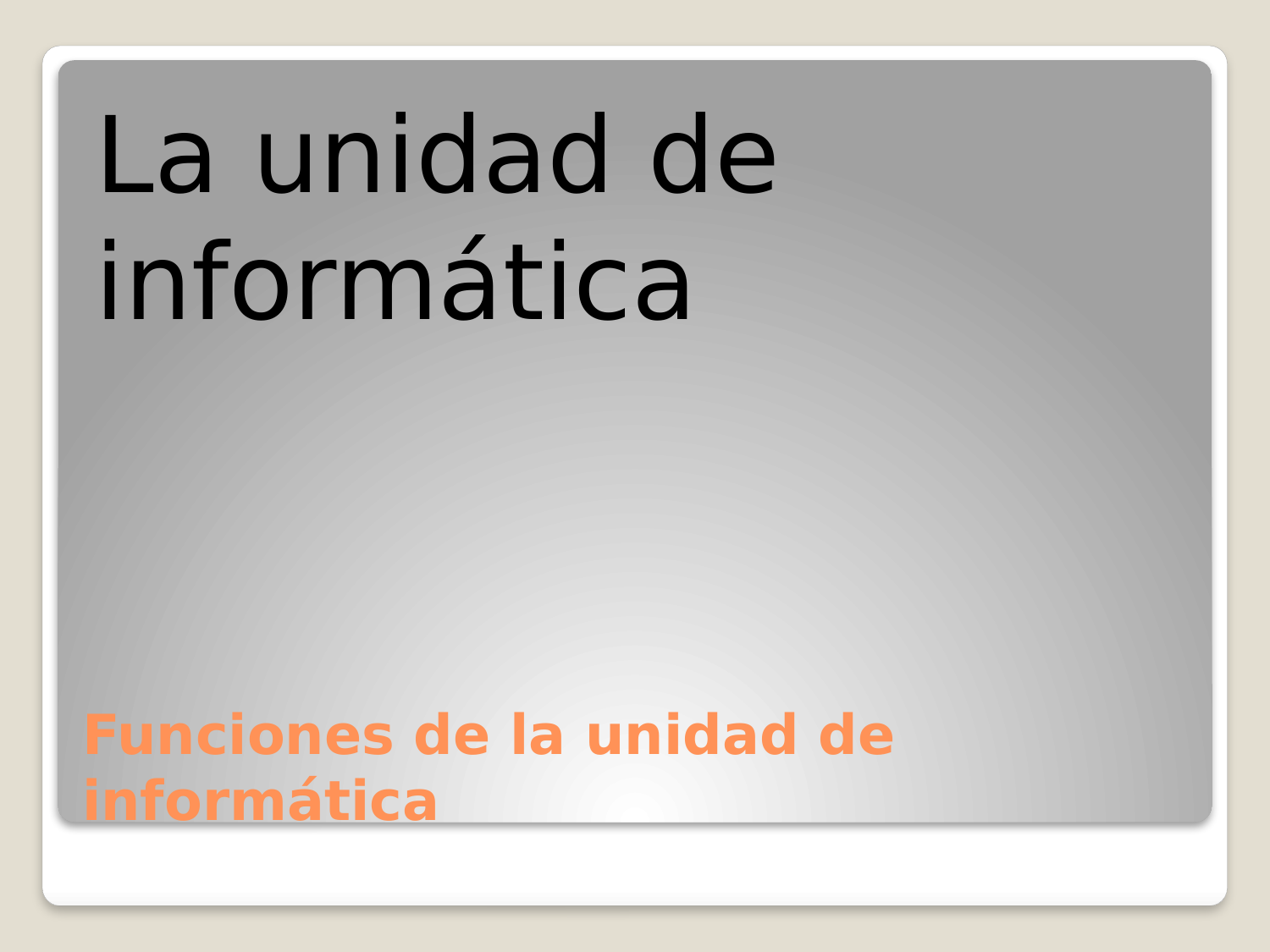

La unidad de informática
# Funciones de la unidad de informática